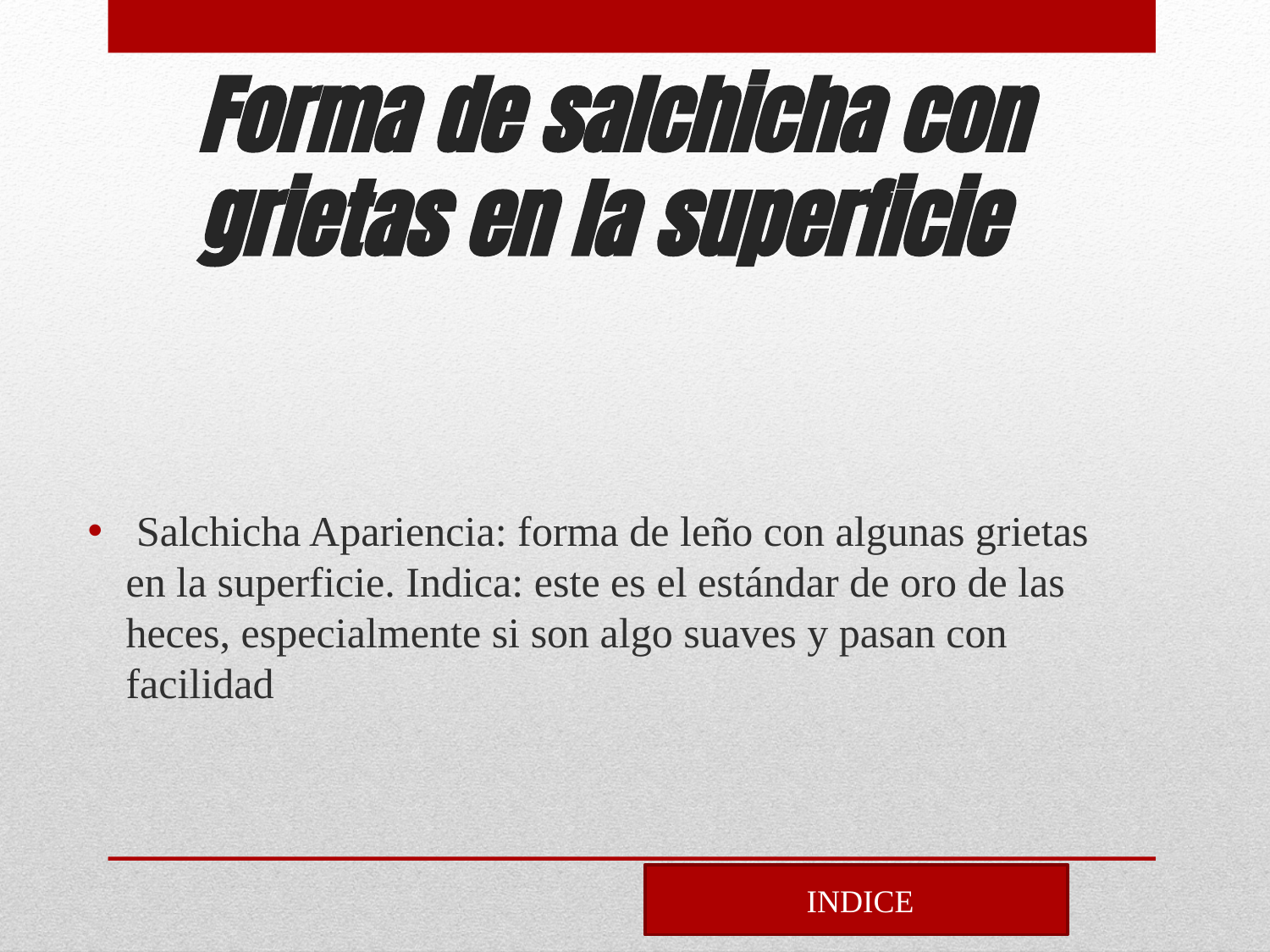

# Forma de salchicha con grietas en la superficie
 Salchicha Apariencia: forma de leño con algunas grietas en la superficie. Indica: este es el estándar de oro de las heces, especialmente si son algo suaves y pasan con facilidad
 INDICE